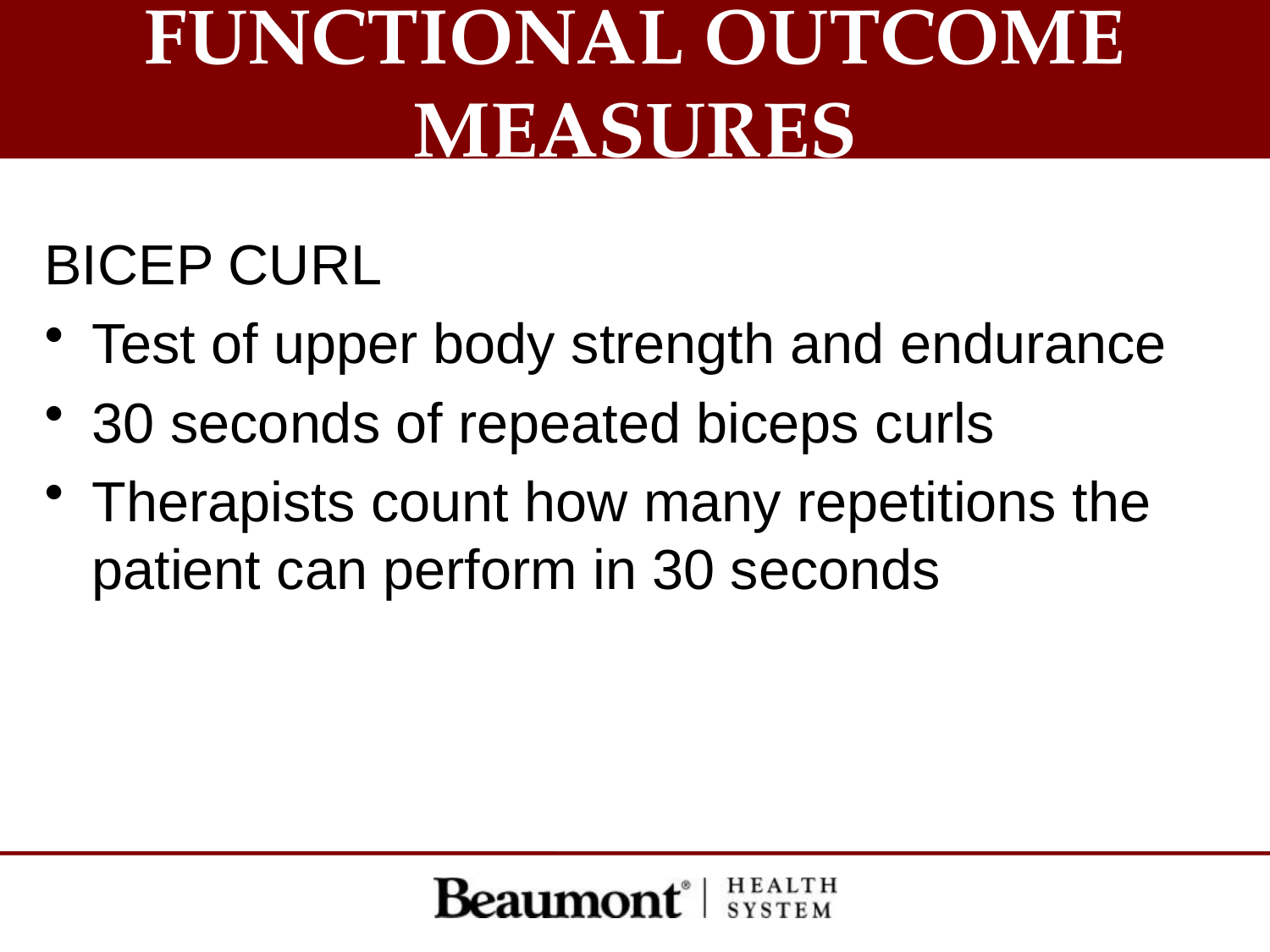

# FUNCTIONAL OUTCOME MEASURES
BICEP CURL
Test of upper body strength and endurance
30 seconds of repeated biceps curls
Therapists count how many repetitions the patient can perform in 30 seconds